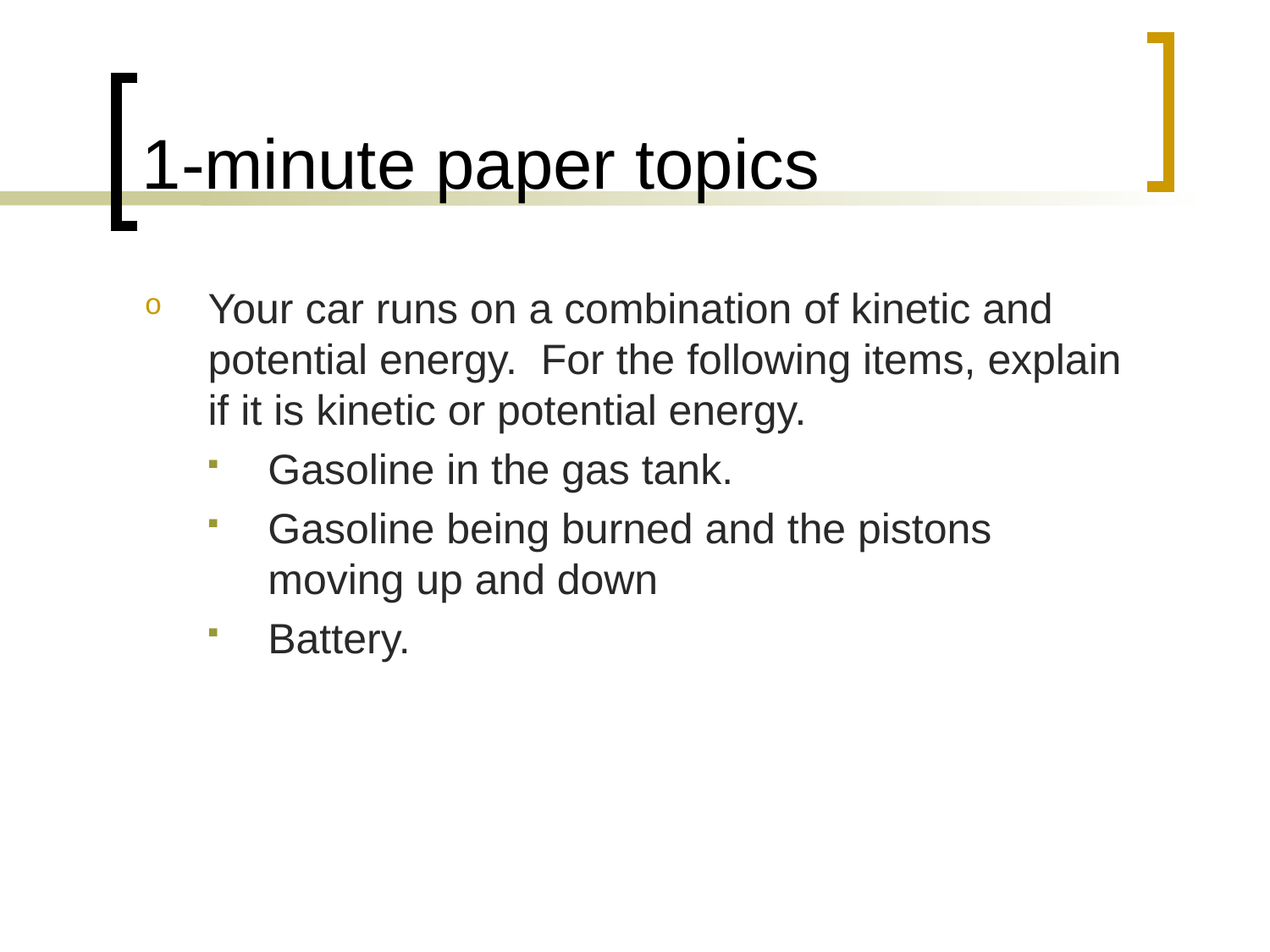

# 1-minute paper topics
Your car runs on a combination of kinetic and potential energy.  For the following items, explain if it is kinetic or potential energy.
Gasoline in the gas tank.
Gasoline being burned and the pistons moving up and down
Battery.